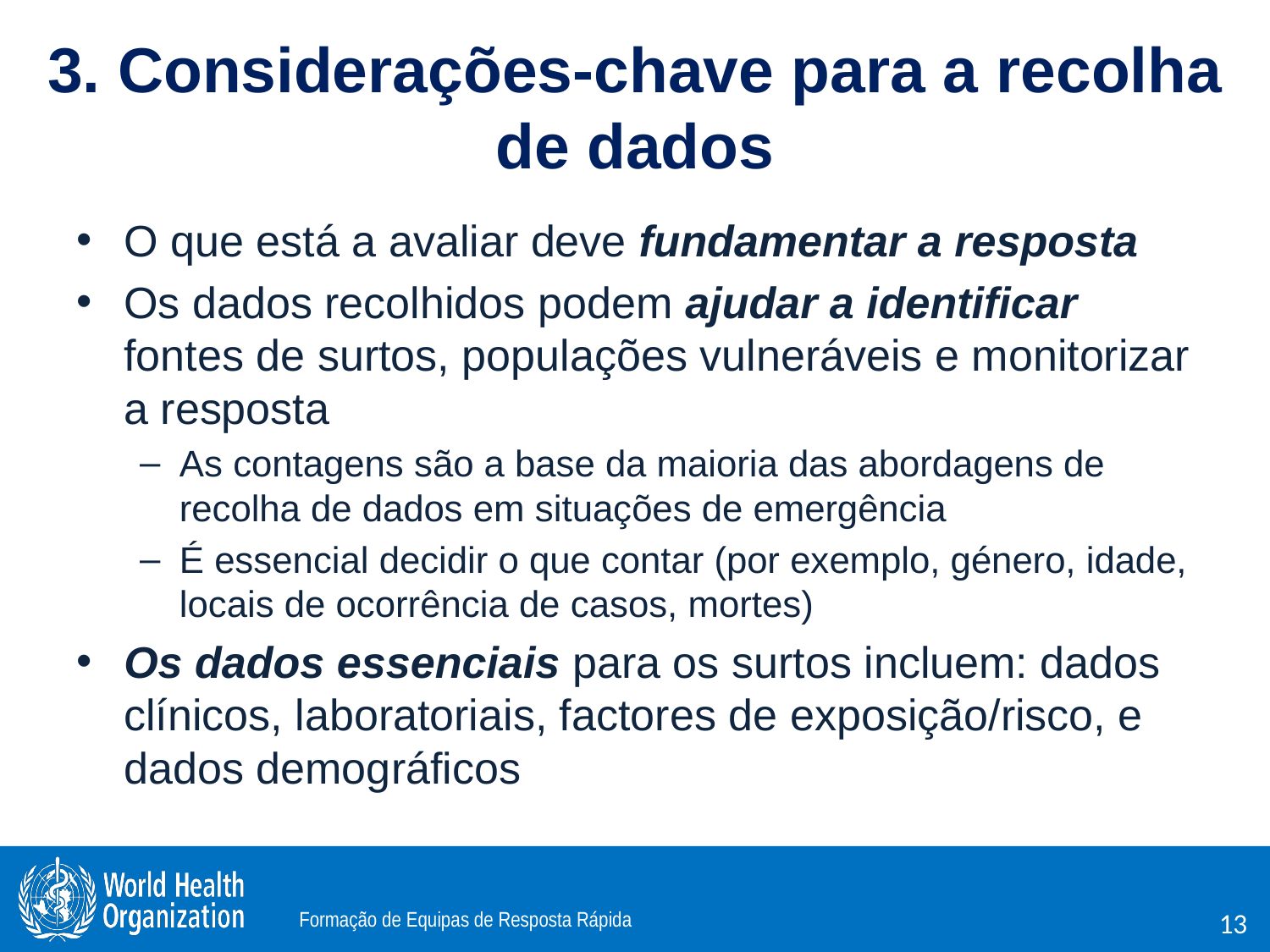

# 3. Considerações-chave para a recolha de dados
O que está a avaliar deve fundamentar a resposta
Os dados recolhidos podem ajudar a identificar fontes de surtos, populações vulneráveis e monitorizar a resposta
As contagens são a base da maioria das abordagens de recolha de dados em situações de emergência
É essencial decidir o que contar (por exemplo, género, idade, locais de ocorrência de casos, mortes)
Os dados essenciais para os surtos incluem: dados clínicos, laboratoriais, factores de exposição/risco, e dados demográficos